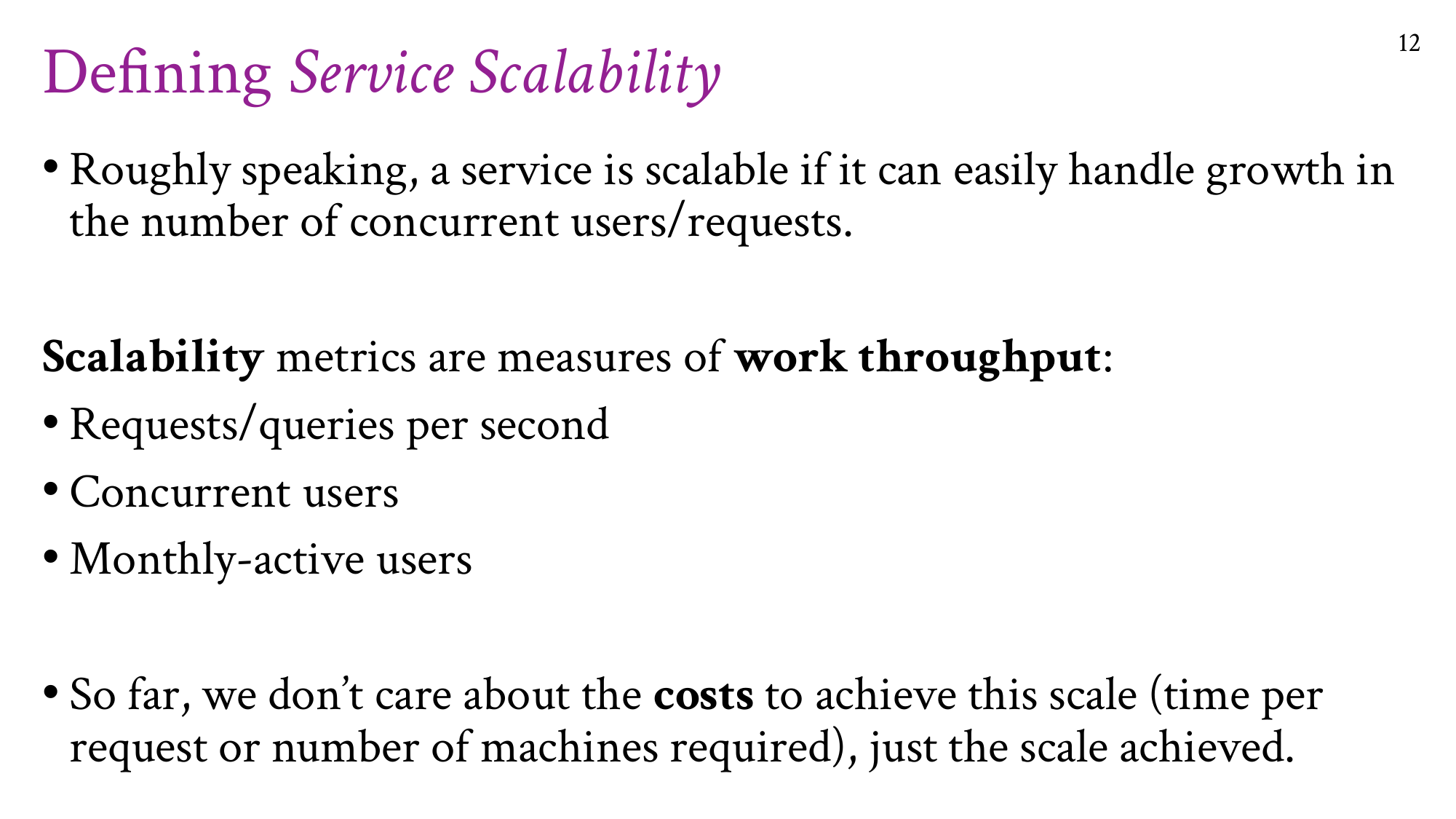

# Defining Service Scalability
Roughly speaking, a service is scalable if it can easily handle growth in the number of concurrent users/requests.

Scalability metrics are measures of work throughput:
Requests/queries per second
Concurrent users
Monthly-active users

So far, we don’t care about the costs to achieve this scale (time per request or number of machines required), just the scale achieved.